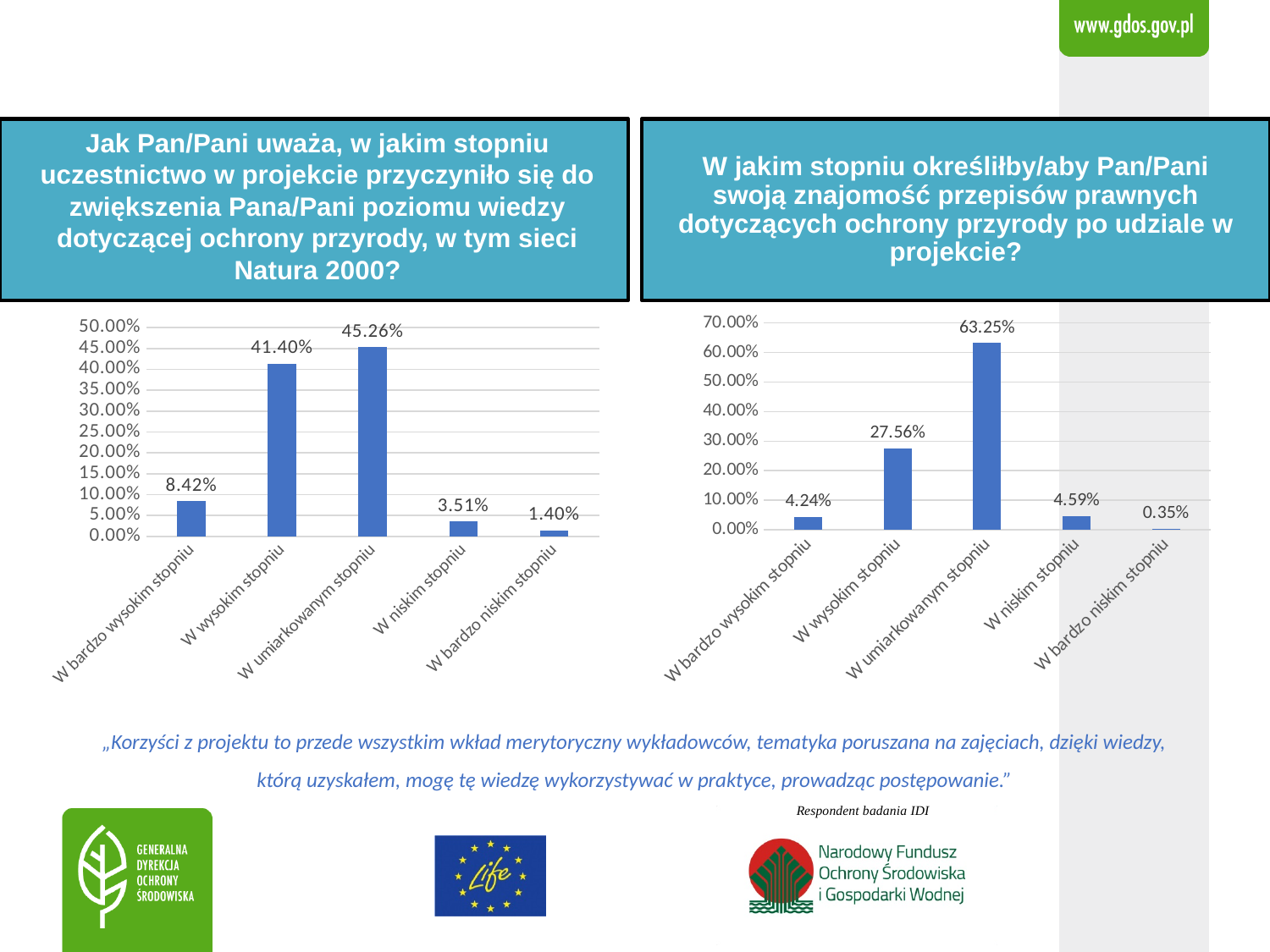

# Jak Pan/Pani uważa, w jakim stopniu uczestnictwo w projekcie przyczyniło się do zwiększenia Pana/Pani poziomu wiedzy dotyczącej ochrony przyrody, w tym sieci Natura 2000?
W jakim stopniu określiłby/aby Pan/Pani swoją znajomość przepisów prawnych dotyczących ochrony przyrody po udziale w projekcie?

### Chart

| Category | Seria 1 |
|---|---|
| W bardzo wysokim stopniu | 0.04240282685512368 |
| W wysokim stopniu | 0.2756183745583039 |
| W umiarkowanym stopniu | 0.6325088339222615 |
| W niskim stopniu | 0.045936395759717315 |
| W bardzo niskim stopniu | 0.0035335689045936395 |

### Chart

| Category | Seria 1 |
|---|---|
| W bardzo wysokim stopniu | 0.08421052631578947 |
| W wysokim stopniu | 0.41403508771929826 |
| W umiarkowanym stopniu | 0.45263157894736844 |
| W niskim stopniu | 0.03508771929824561 |
| W bardzo niskim stopniu | 0.014035087719298246 |
„Korzyści z projektu to przede wszystkim wkład merytoryczny wykładowców, tematyka poruszana na zajęciach, dzięki wiedzy, którą uzyskałem, mogę tę wiedzę wykorzystywać w praktyce, prowadząc postępowanie.”
Respondent badania IDI